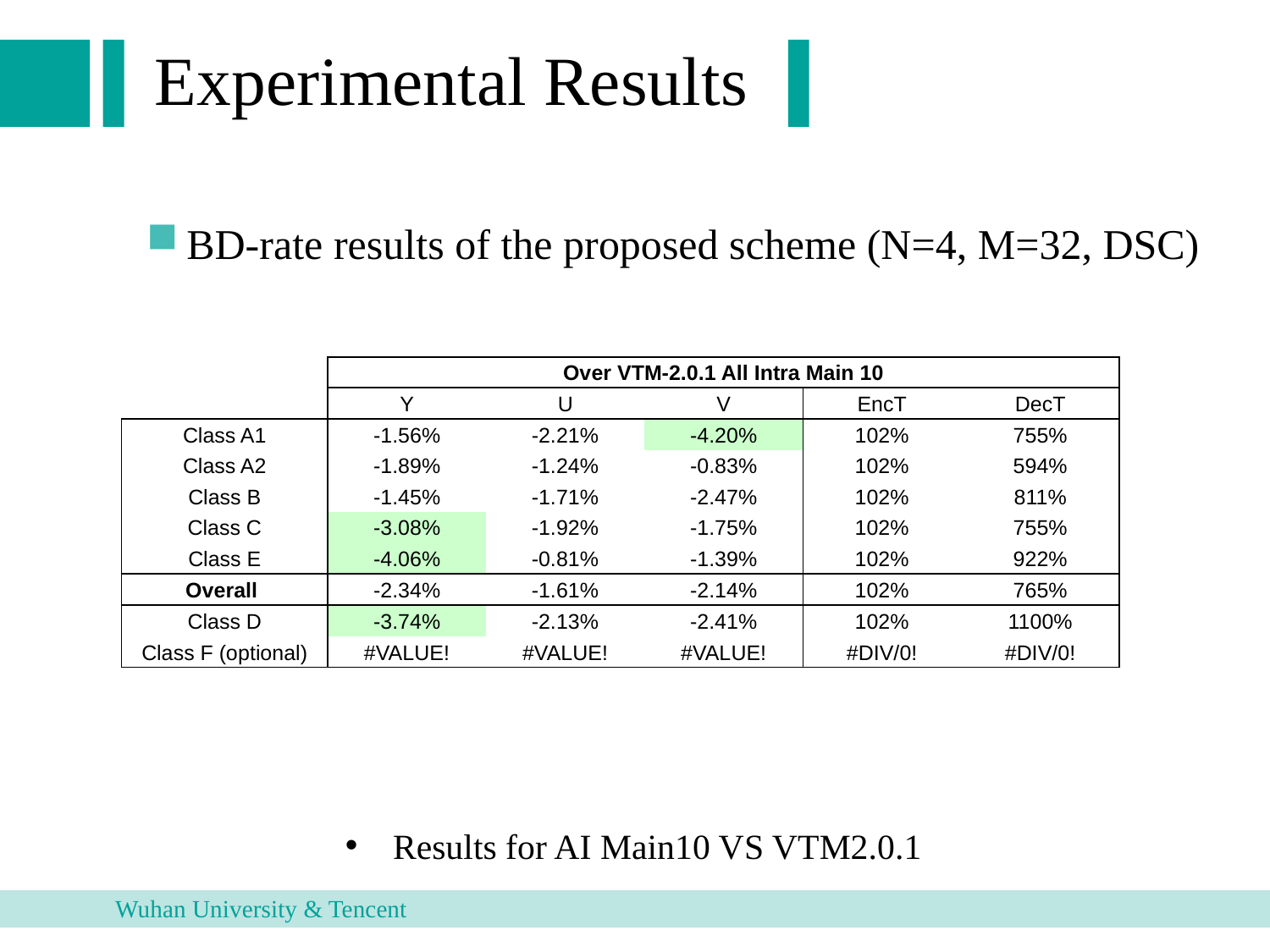

Experimental Results
BD-rate results of the proposed scheme (N=4, M=32, DSC)
|  | Over VTM-2.0.1 All Intra Main 10 |  |  |  |  |
| --- | --- | --- | --- | --- | --- |
|  | Y | U | V | EncT | DecT |
| Class A1 | -1.56% | -2.21% | -4.20% | 102% | 755% |
| Class A2 | -1.89% | -1.24% | -0.83% | 102% | 594% |
| Class B | -1.45% | -1.71% | -2.47% | 102% | 811% |
| Class C | -3.08% | -1.92% | -1.75% | 102% | 755% |
| Class E | -4.06% | -0.81% | -1.39% | 102% | 922% |
| Overall | -2.34% | -1.61% | -2.14% | 102% | 765% |
| Class D | -3.74% | -2.13% | -2.41% | 102% | 1100% |
| Class F (optional) | #VALUE! | #VALUE! | #VALUE! | #DIV/0! | #DIV/0! |
Results for AI Main10 VS VTM2.0.1